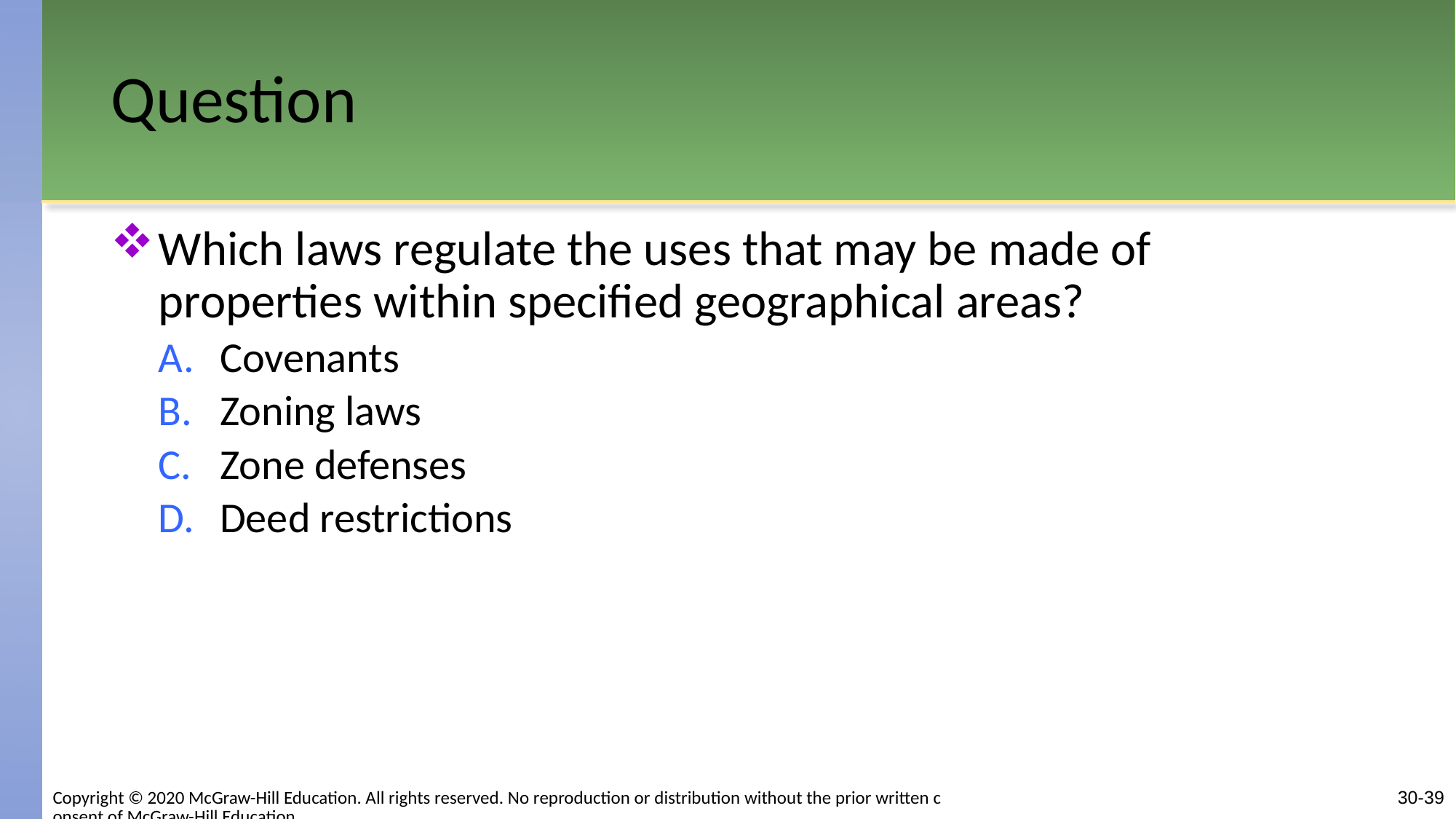

# Question
Which laws regulate the uses that may be made of properties within specified geographical areas?
Covenants
Zoning laws
Zone defenses
Deed restrictions
Copyright © 2020 McGraw-Hill Education. All rights reserved. No reproduction or distribution without the prior written consent of McGraw-Hill Education.
30-39